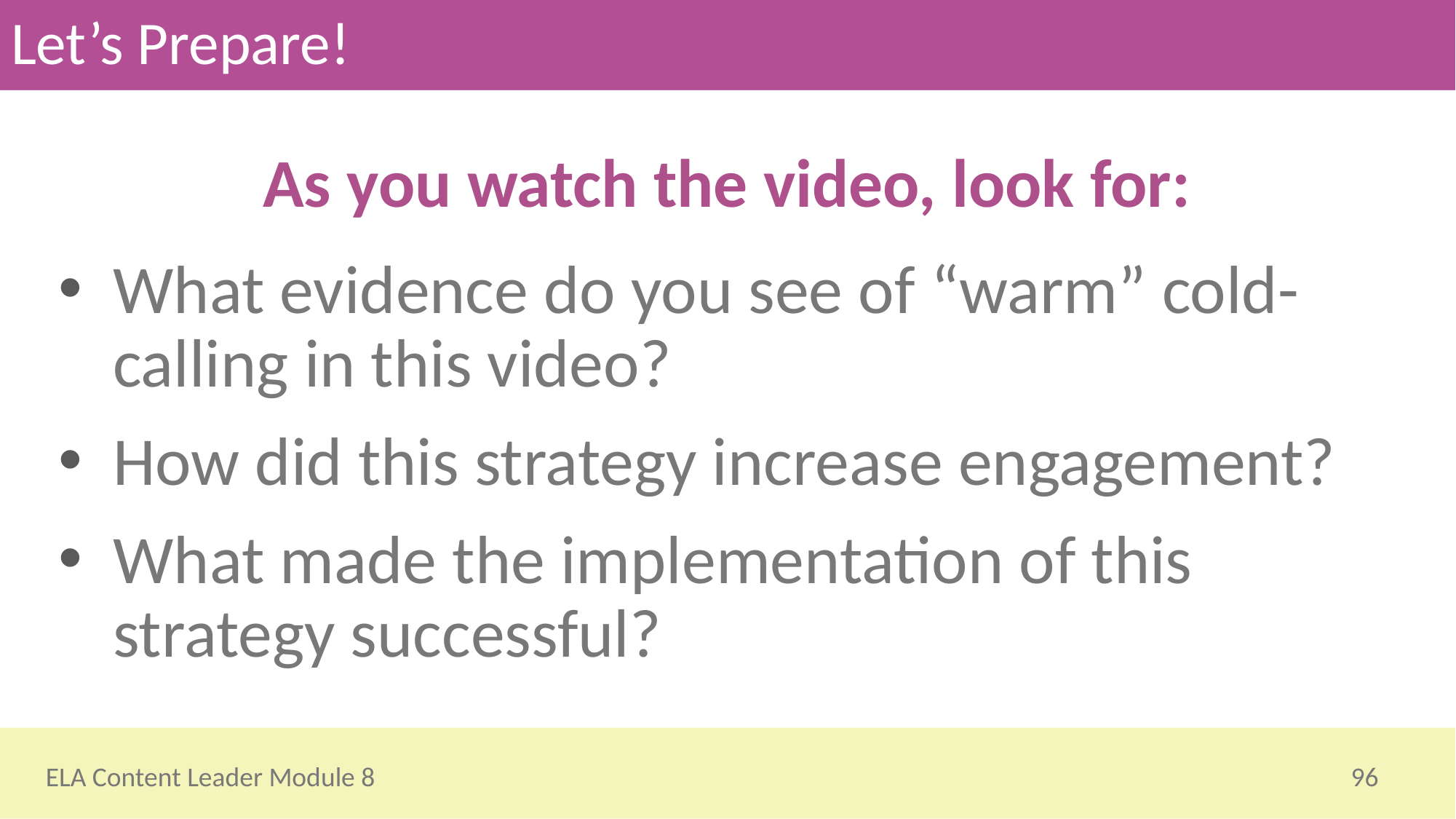

# Let’s Prepare!
As you watch the video, look for:

What evidence do you see of “warm” cold-calling in this video?

How did this strategy increase engagement?

What made the implementation of this strategy successful?

96